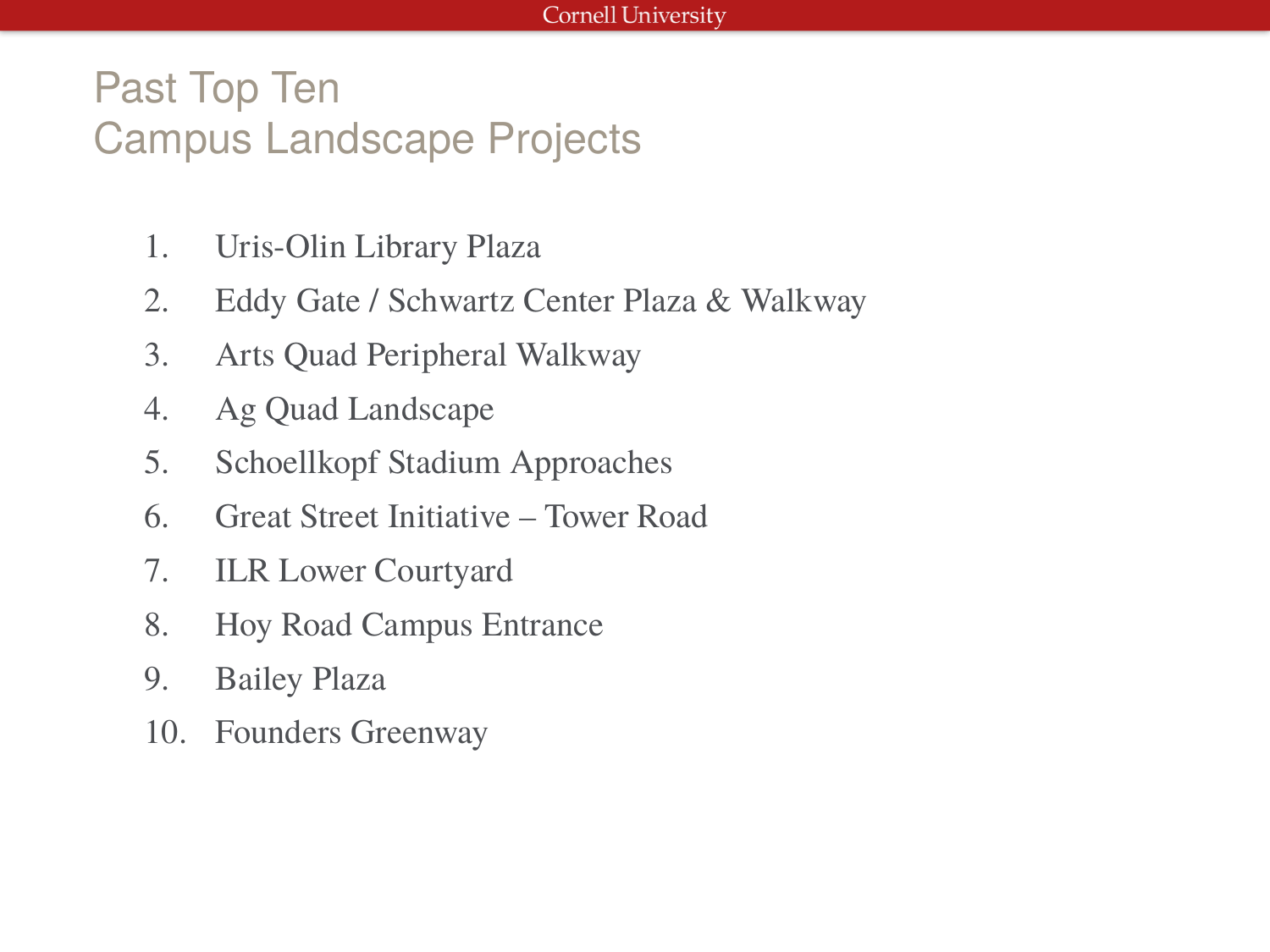

# Past Top Ten Campus Landscape Projects
 Uris-Olin Library Plaza
 Eddy Gate / Schwartz Center Plaza & Walkway
 Arts Quad Peripheral Walkway
 Ag Quad Landscape
 Schoellkopf Stadium Approaches
 Great Street Initiative – Tower Road
 ILR Lower Courtyard
 Hoy Road Campus Entrance
 Bailey Plaza
 Founders Greenway